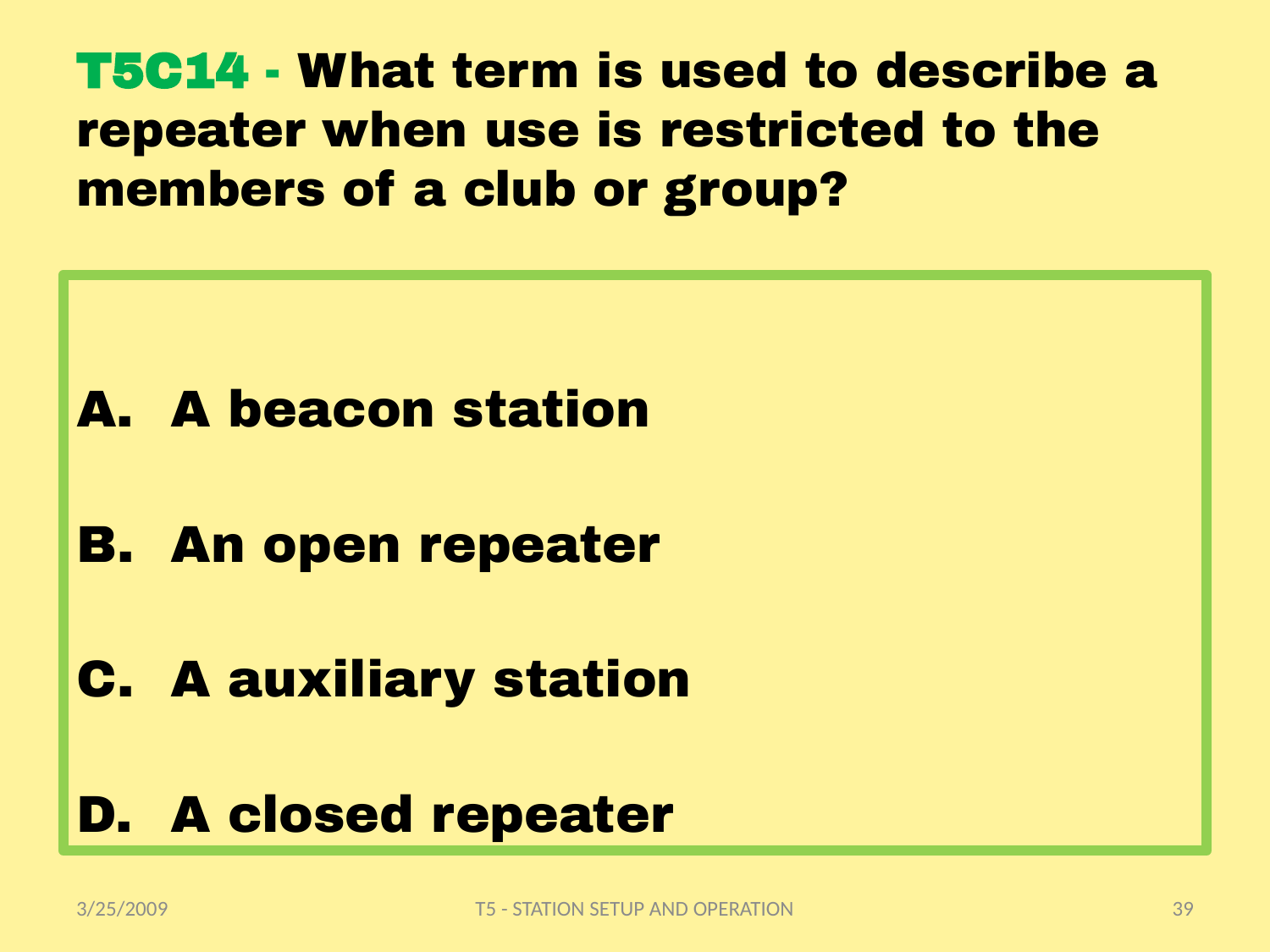

# T5C14 - What term is used to describe a repeater when use is restricted to the members of a club or group?

A beacon station
An open repeater
A auxiliary station
A closed repeater
3/25/2009
T5 - STATION SETUP AND OPERATION
39